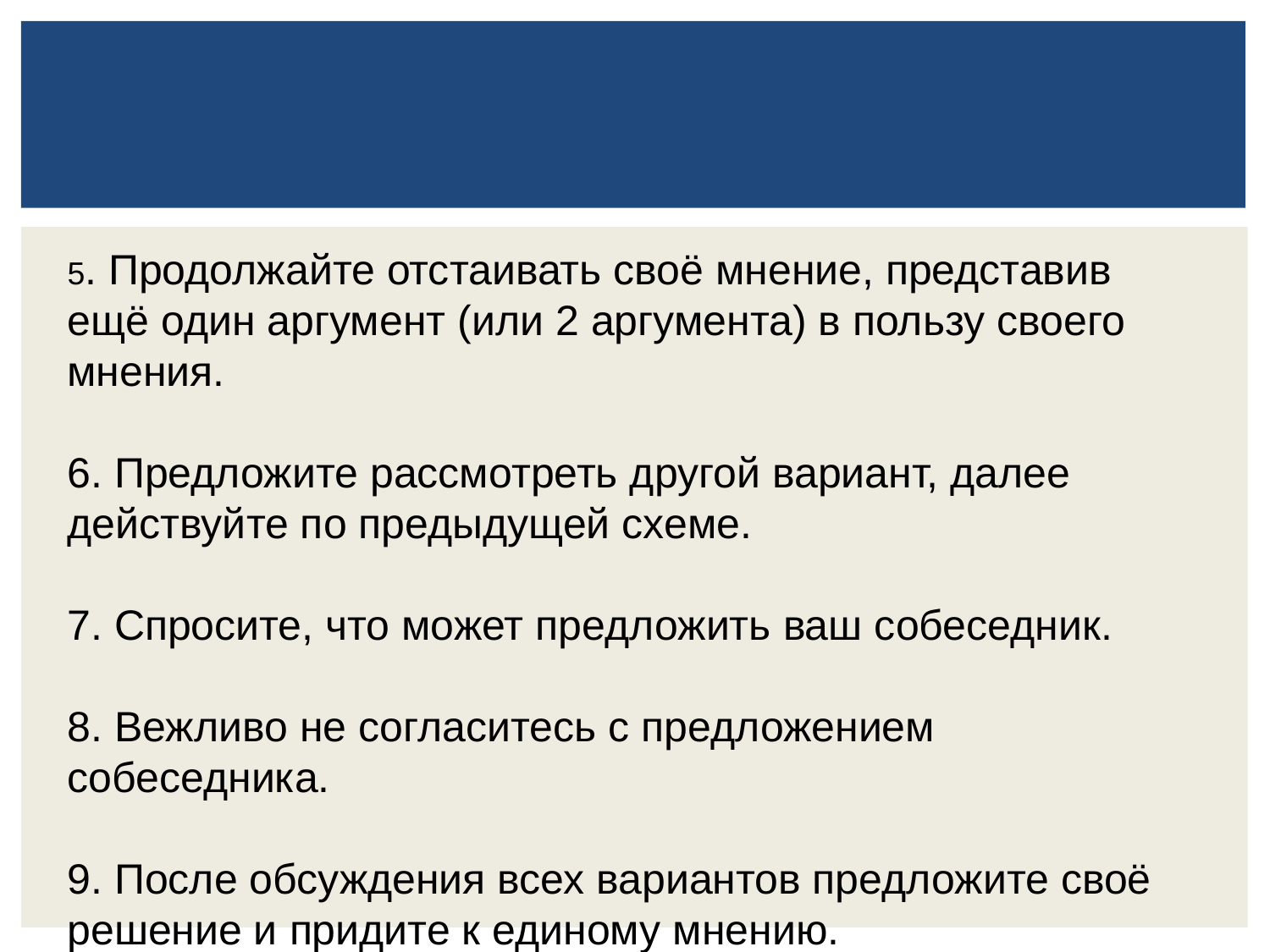

#
5. Продолжайте отстаивать своё мнение, представив ещё один аргумент (или 2 аргумента) в пользу своего мнения.

6. Предложите рассмотреть другой вариант, далее действуйте по предыдущей схеме.

7. Спросите, что может предложить ваш собеседник.

8. Вежливо не согласитесь с предложением собеседника.

9. После обсуждения всех вариантов предложите своё решение и придите к единому мнению.